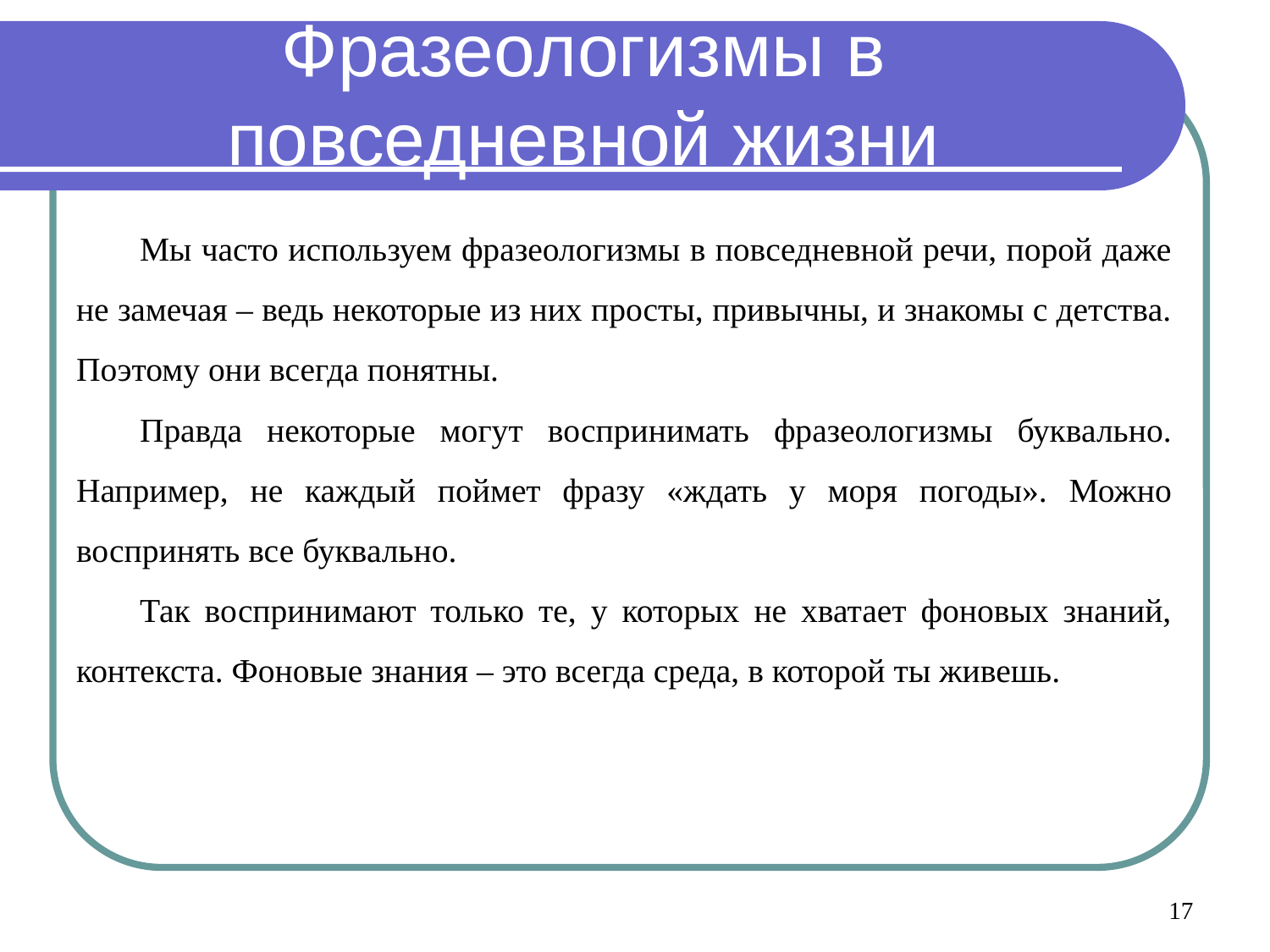

# Фразеологизмы в повседневной жизни
Мы часто используем фразеологизмы в повседневной речи, порой даже не замечая – ведь некоторые из них просты, привычны, и знакомы с детства. Поэтому они всегда понятны.
Правда некоторые могут воспринимать фразеологизмы буквально. Например, не каждый поймет фразу «ждать у моря погоды». Можно воспринять все буквально.
Так воспринимают только те, у которых не хватает фоновых знаний, контекста. Фоновые знания – это всегда среда, в которой ты живешь.

17